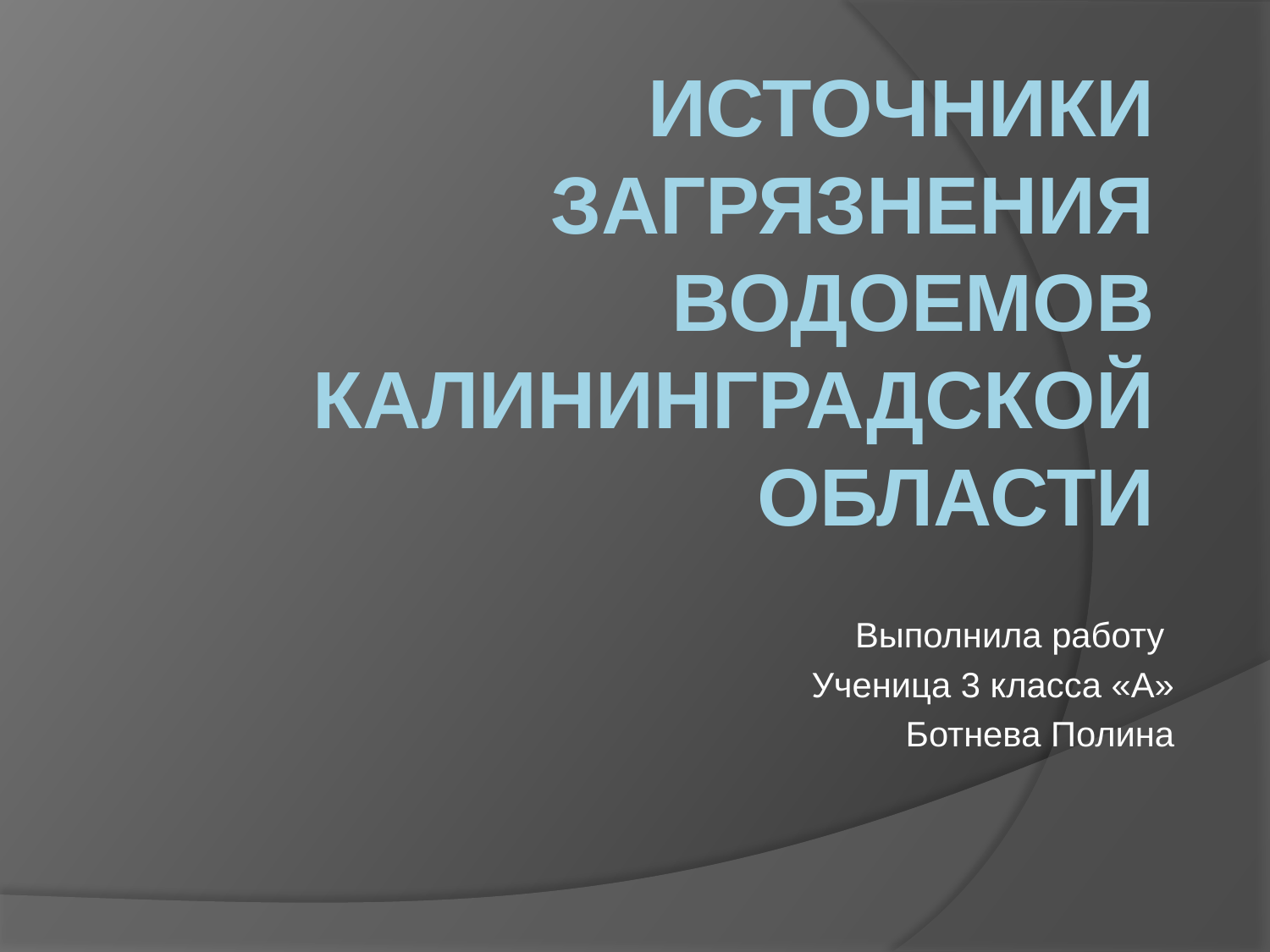

# Источники загрязнения водоемов Калининградской области
Выполнила работу
Ученица 3 класса «А»
Ботнева Полина